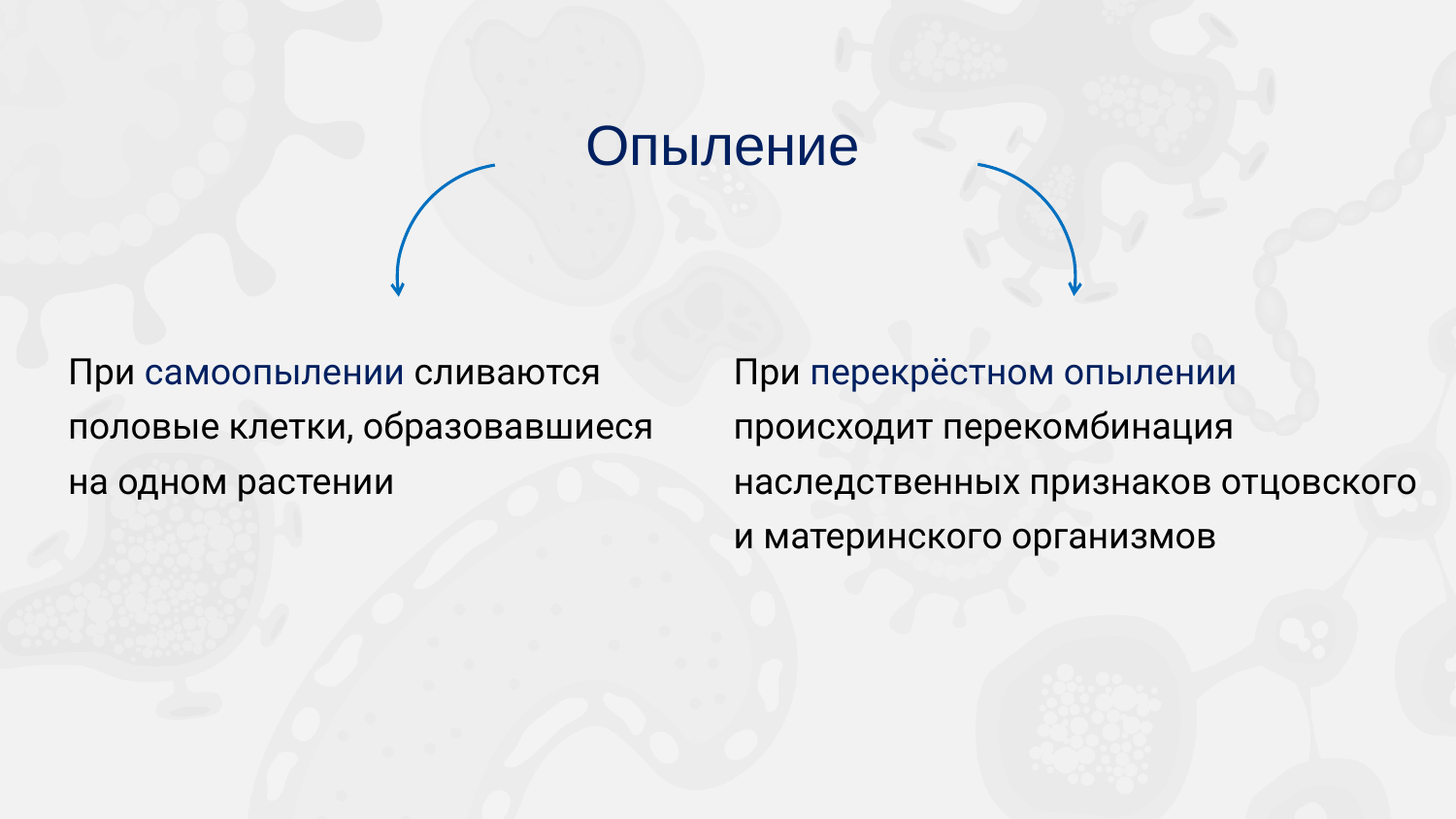

Опыление

При самоопылении сливаются
половые клетки, образовавшиеся
на одном растении
При перекрёстном опылении
происходит перекомбинация
наследственных признаков отцовского
и материнского организмов